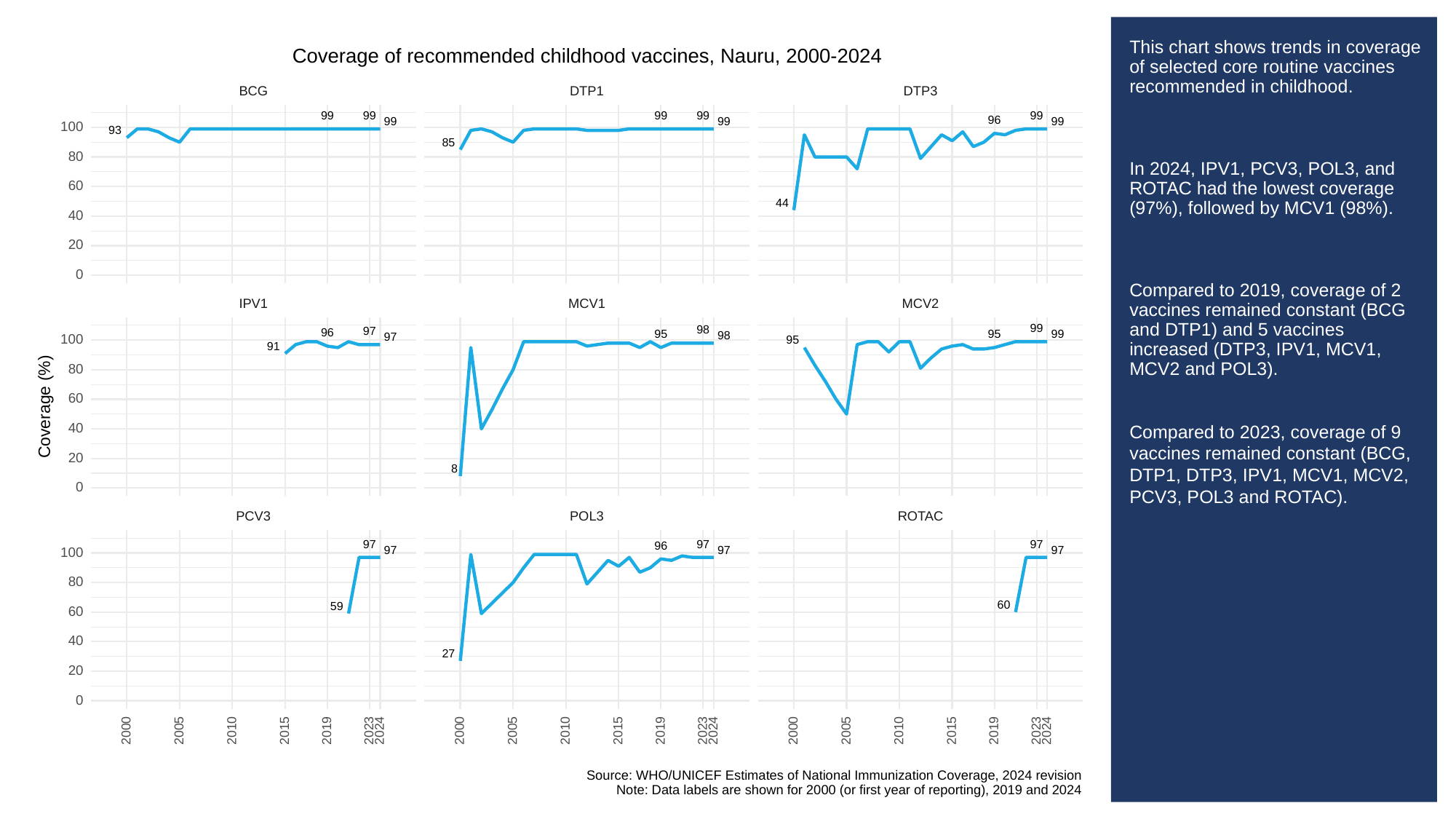

# This chart shows trends in coverage of selected core routine vaccines recommended in childhood.

In 2024, IPV1, PCV3, POL3, and ROTAC had the lowest coverage (97%), followed by MCV1 (98%).

Compared to 2019, coverage of 2 vaccines remained constant (BCG and DTP1) and 5 vaccines increased (DTP3, IPV1, MCV1, MCV2 and POL3).

Compared to 2023, coverage of 9 vaccines remained constant (BCG, DTP1, DTP3, IPV1, MCV1, MCV2, PCV3, POL3 and ROTAC).

Coverage of recommended childhood vaccines, Nauru, 2000-2024
BCG
DTP3
DTP1

99
99
99
99
99

96
99
99
99
100
93

85

80

60

44

40

20

0

MCV1
MCV2
IPV1

99

98
97
96
99
95
95
98
97
100
95

91

80

60
Coverage (%)

40

20

8

0

POL3
PCV3
ROTAC

97
97
97
96
97
97
97
100

80

60
59
60

40

27

20

0

2023
2023
2023
2000
2005
2010
2015
2019
2024
2000
2005
2010
2015
2019
2024
2000
2005
2010
2015
2019
2024
Source: WHO/UNICEF Estimates of National Immunization Coverage, 2024 revision
Note: Data labels are shown for 2000 (or first year of reporting), 2019 and 2024